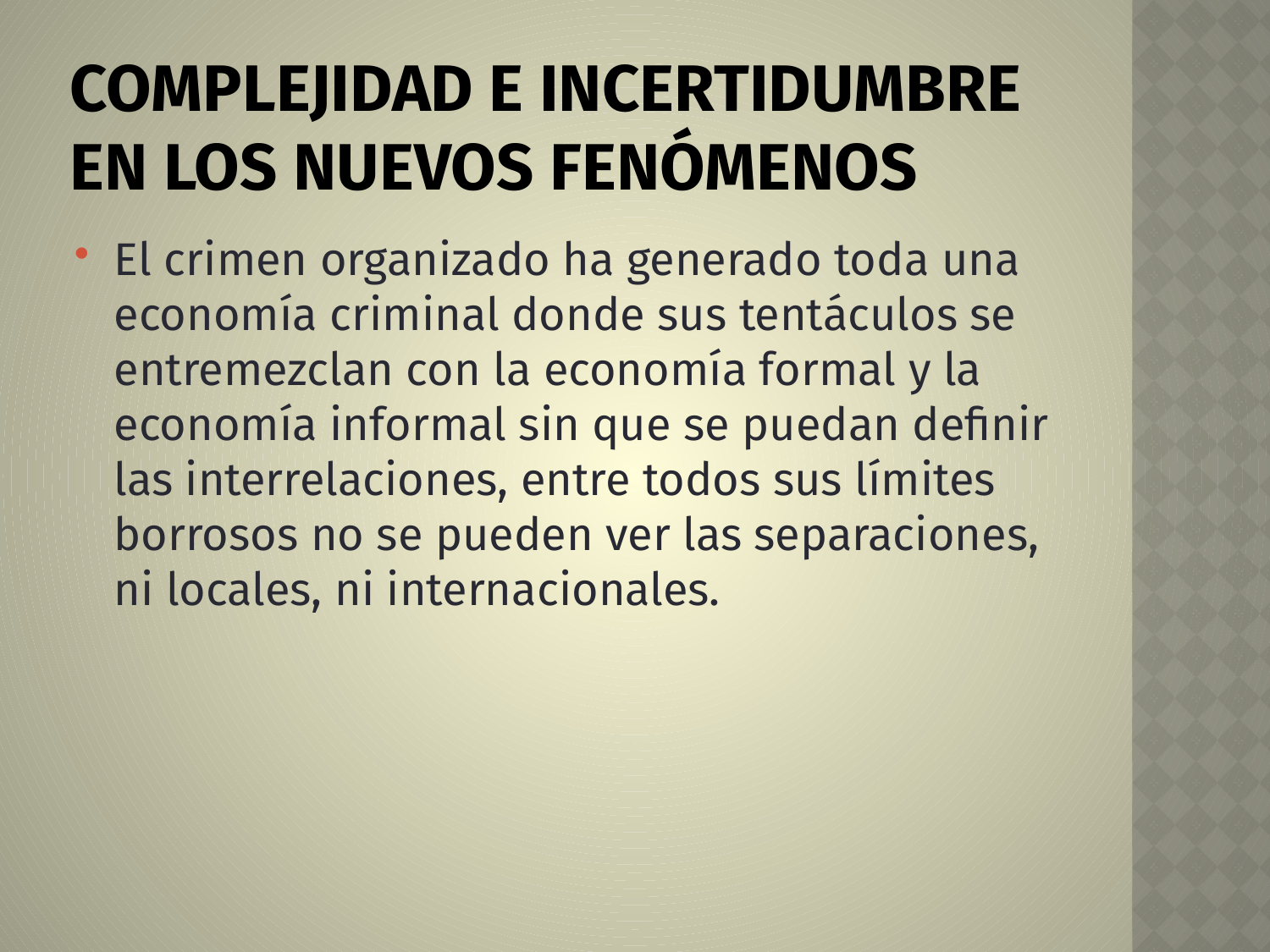

# COMPLEJIDAD E INCERTIDUMBRE EN LOS NUEVOS FENÓMENOS
El crimen organizado ha generado toda una economía criminal donde sus tentáculos se entremezclan con la economía formal y la economía informal sin que se puedan definir las interrelaciones, entre todos sus límites borrosos no se pueden ver las separaciones, ni locales, ni internacionales.